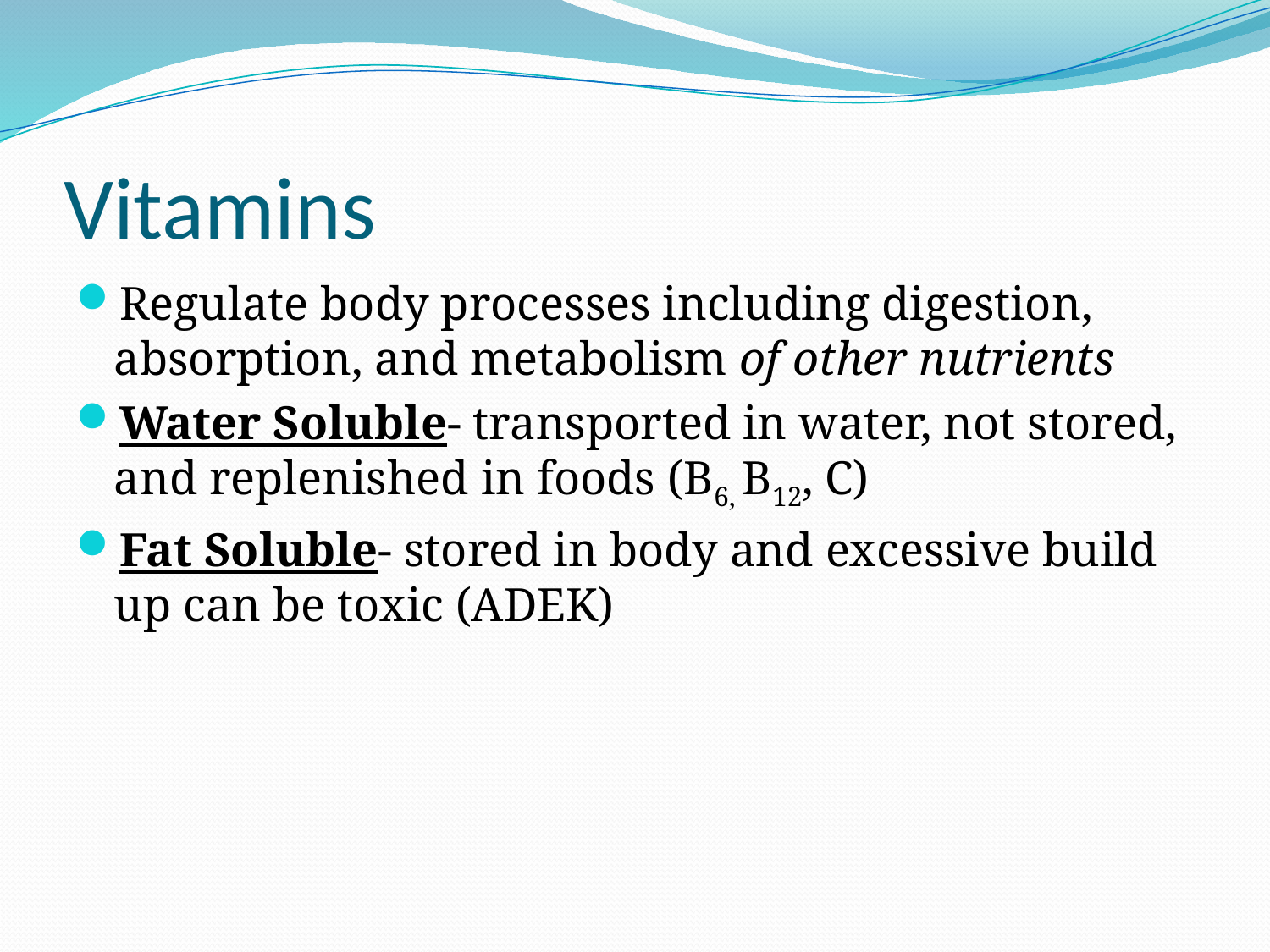

# Vitamins
Regulate body processes including digestion, absorption, and metabolism of other nutrients
Water Soluble- transported in water, not stored, and replenished in foods (B6, B12, C)
Fat Soluble- stored in body and excessive build up can be toxic (ADEK)